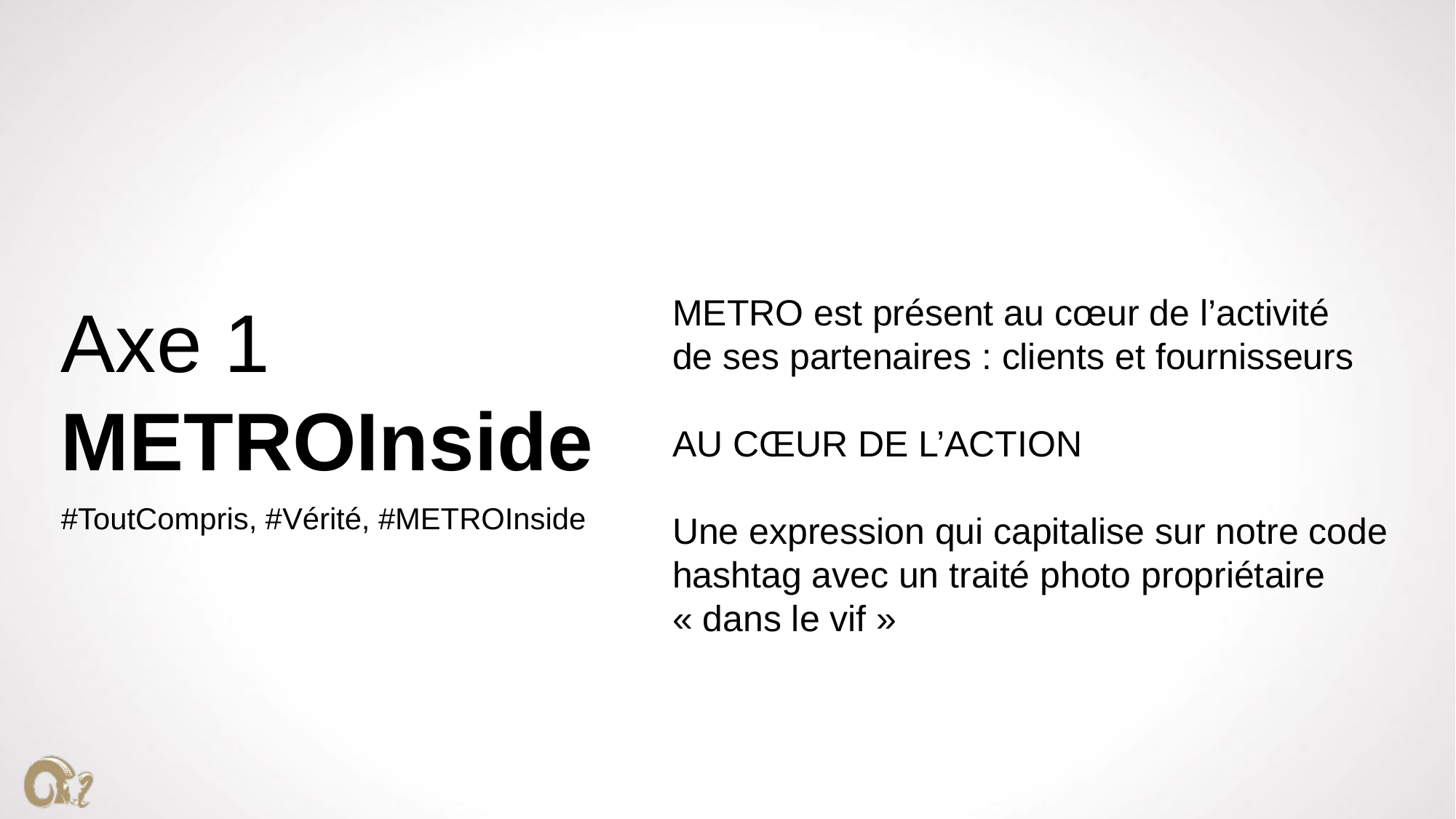

METRO est présent au cœur de l’activité
de ses partenaires : clients et fournisseurs
AU CŒUR DE L’ACTION

Une expression qui capitalise sur notre code hashtag avec un traité photo propriétaire « dans le vif »
Axe 1
METROInside
#ToutCompris, #Vérité, #METROInside